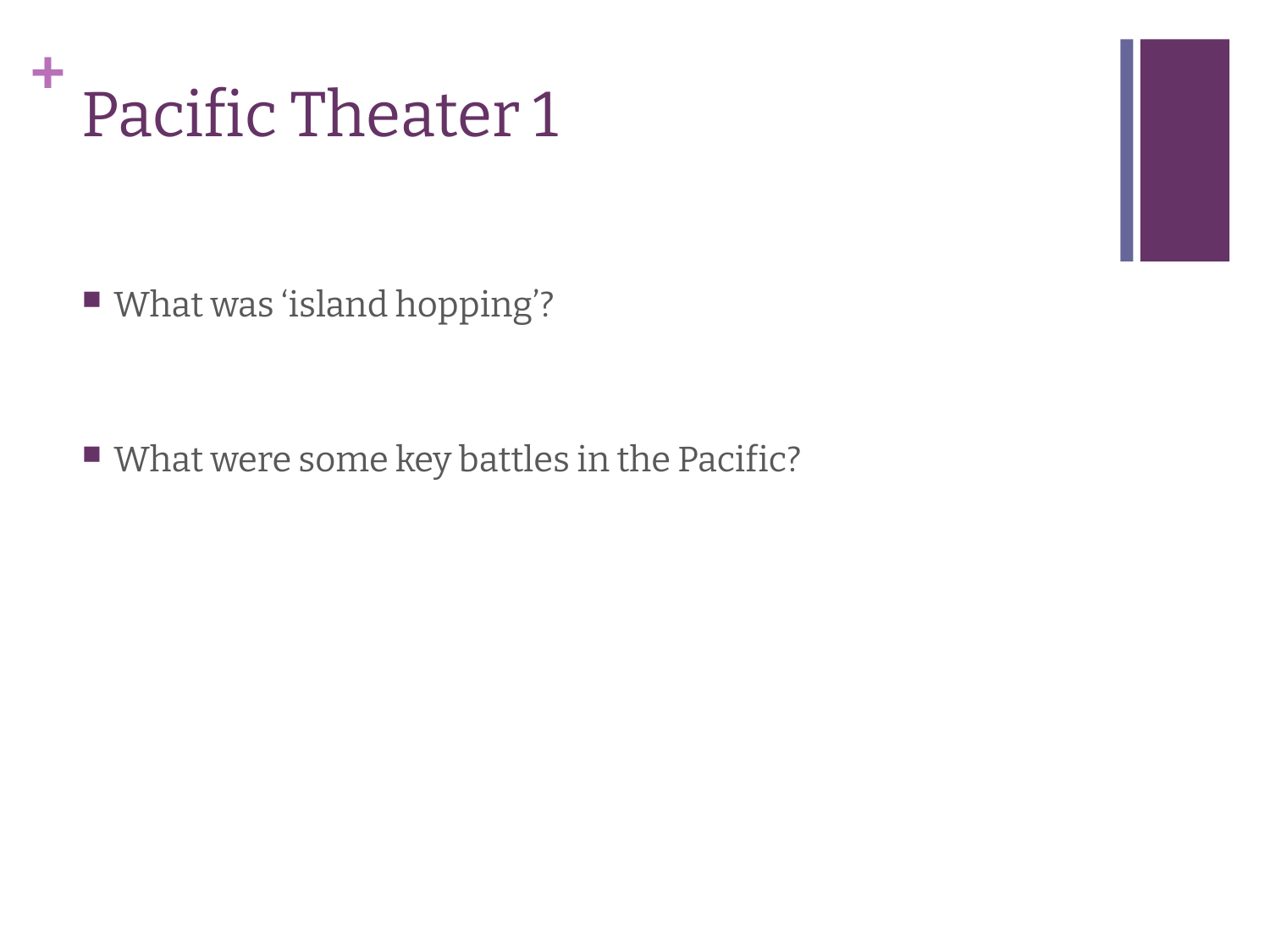

# Pacific Theater 1
What was ‘island hopping’?

What were some key battles in the Pacific?